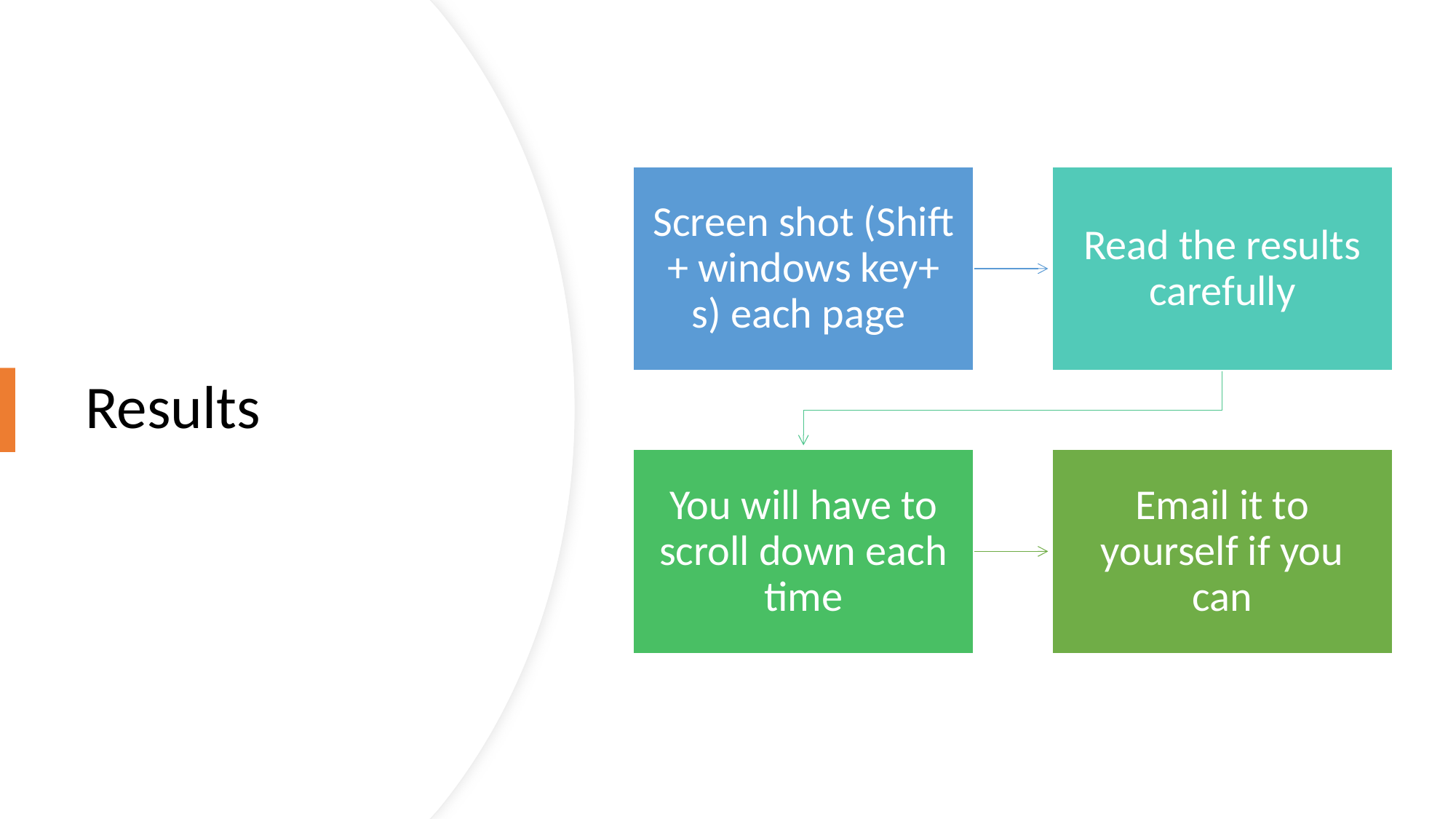

Screen shot (Shift + windows key+ s) each page

Read the results carefully

You will have to scroll down each time
Email it to yourself if you can
# Results